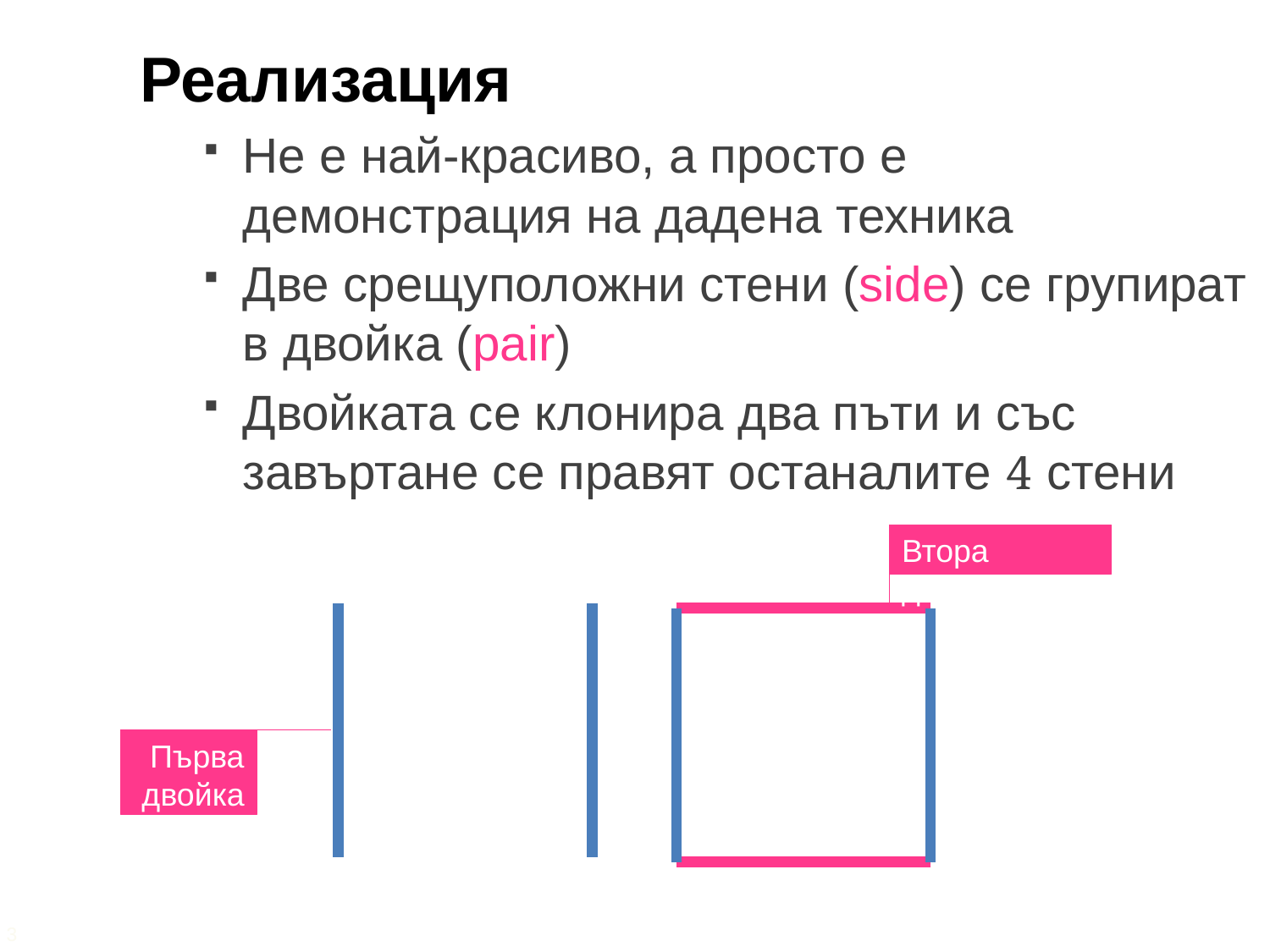

Реализация
Не е най-красиво, а просто е демонстрация на дадена техника
Две срещуположни стени (side) се групират в двойка (pair)
Двойката се клонира два пъти и със завъртане се правят останалите 4 стени
Втора двойка
Първа двойка